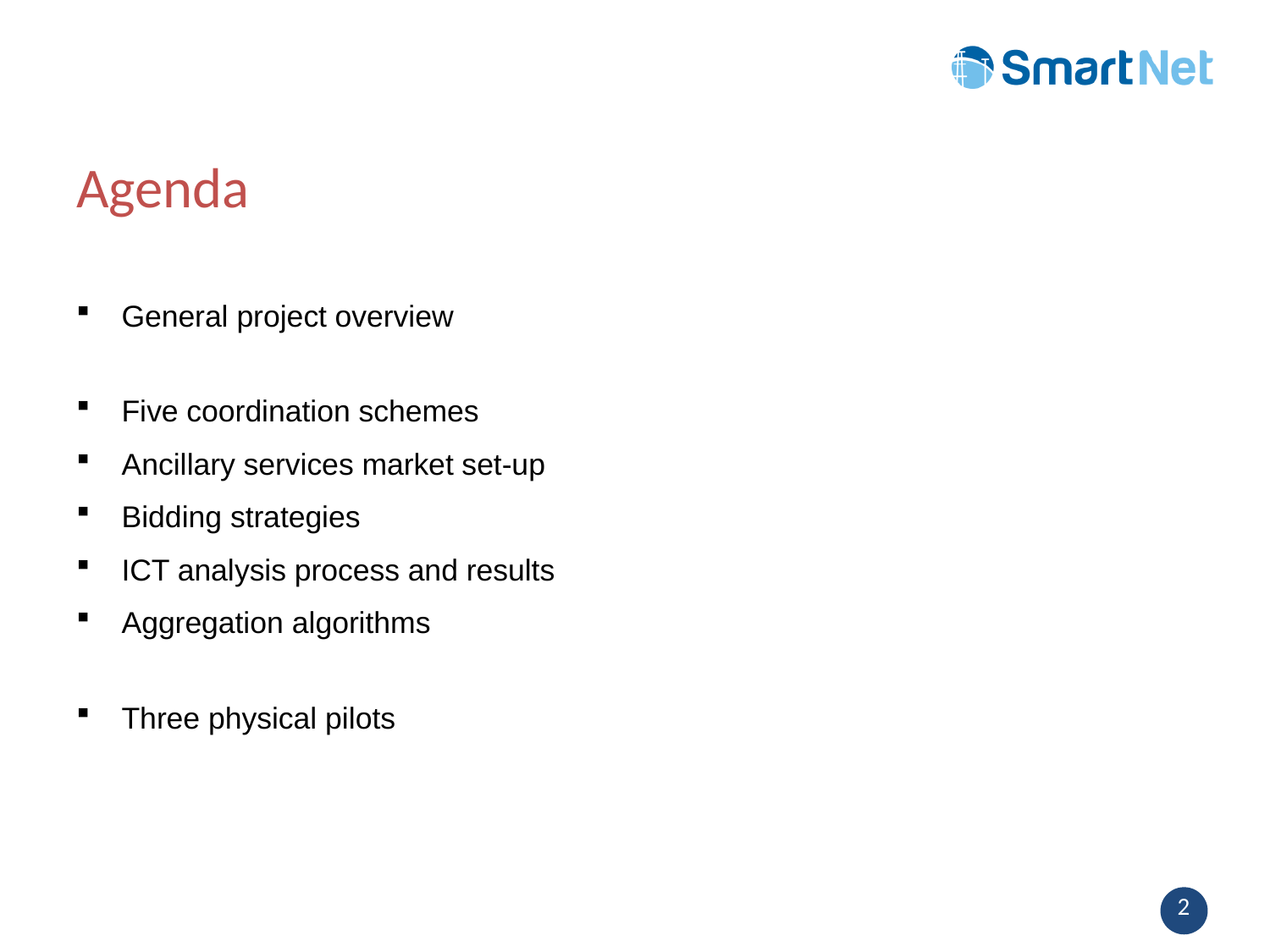

# Agenda
General project overview

Five coordination schemes
Ancillary services market set-up
Bidding strategies
ICT analysis process and results
Aggregation algorithms

Three physical pilots
2